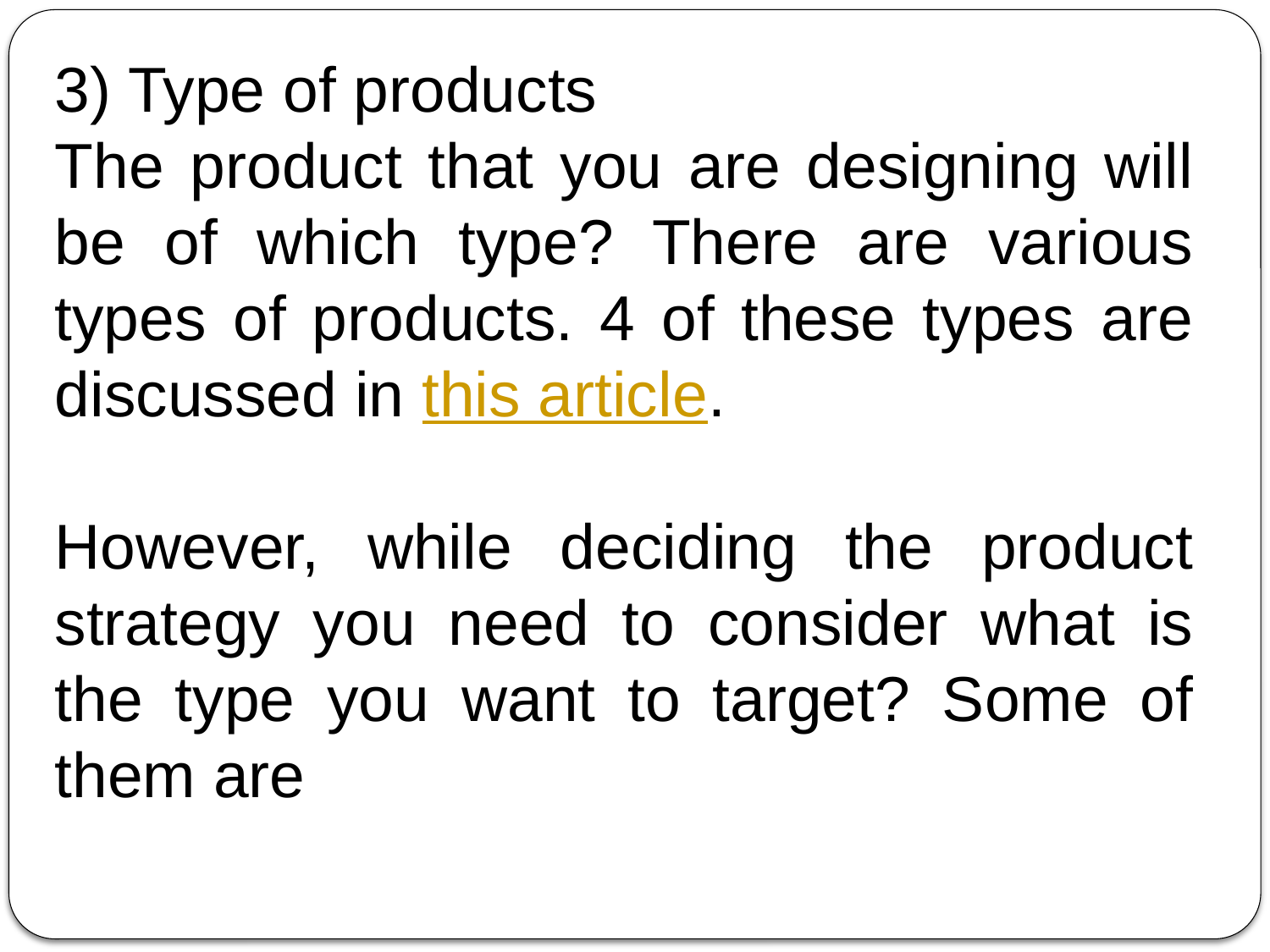

3) Type of products
The product that you are designing will be of which type? There are various types of products. 4 of these types are discussed in this article.

However, while deciding the product strategy you need to consider what is the type you want to target? Some of them are